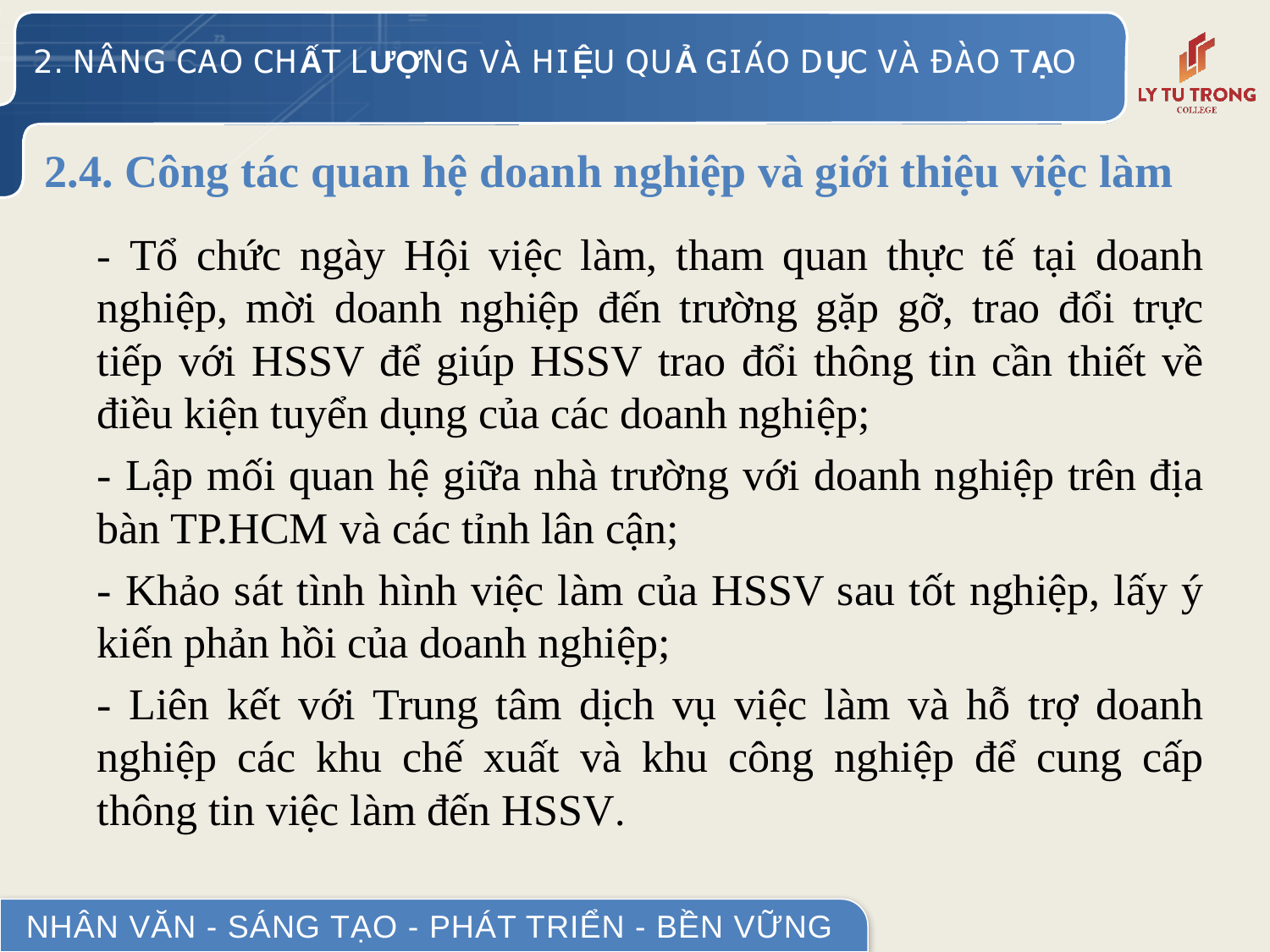

2. NÂNG CAO CHẤT LƯỢNG VÀ HIỆU QUẢ GIÁO DỤC VÀ ĐÀO TẠO
# 2.4. Công tác quan hệ doanh nghiệp và giới thiệu việc làm
- Tổ chức ngày Hội việc làm, tham quan thực tế tại doanh nghiệp, mời doanh nghiệp đến trường gặp gỡ, trao đổi trực tiếp với HSSV để giúp HSSV trao đổi thông tin cần thiết về điều kiện tuyển dụng của các doanh nghiệp;
- Lập mối quan hệ giữa nhà trường với doanh nghiệp trên địa bàn TP.HCM và các tỉnh lân cận;
- Khảo sát tình hình việc làm của HSSV sau tốt nghiệp, lấy ý kiến phản hồi của doanh nghiệp;
- Liên kết với Trung tâm dịch vụ việc làm và hỗ trợ doanh nghiệp các khu chế xuất và khu công nghiệp để cung cấp thông tin việc làm đến HSSV.